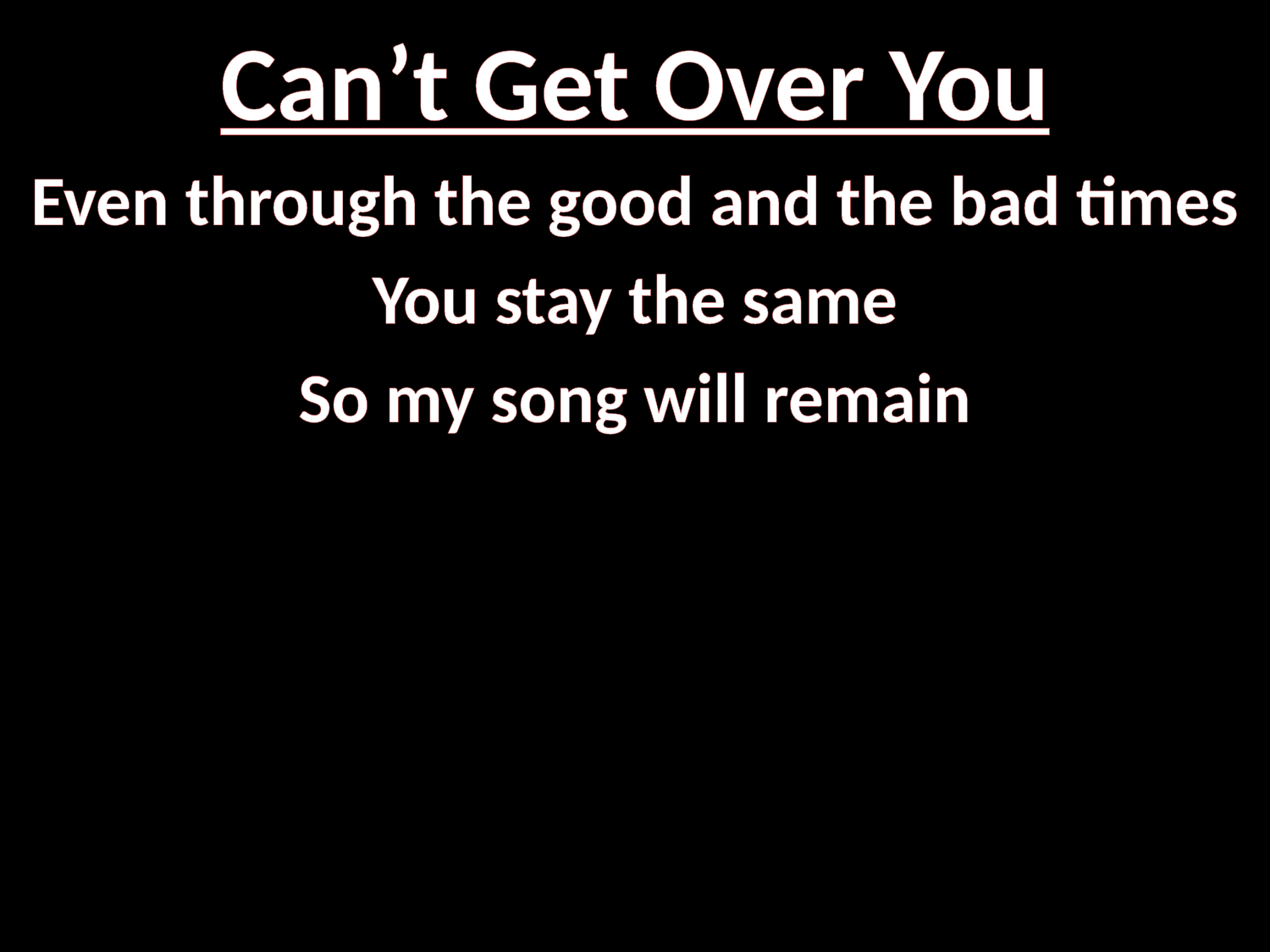

# Can’t Get Over You
Even through the good and the bad times
You stay the same
So my song will remain